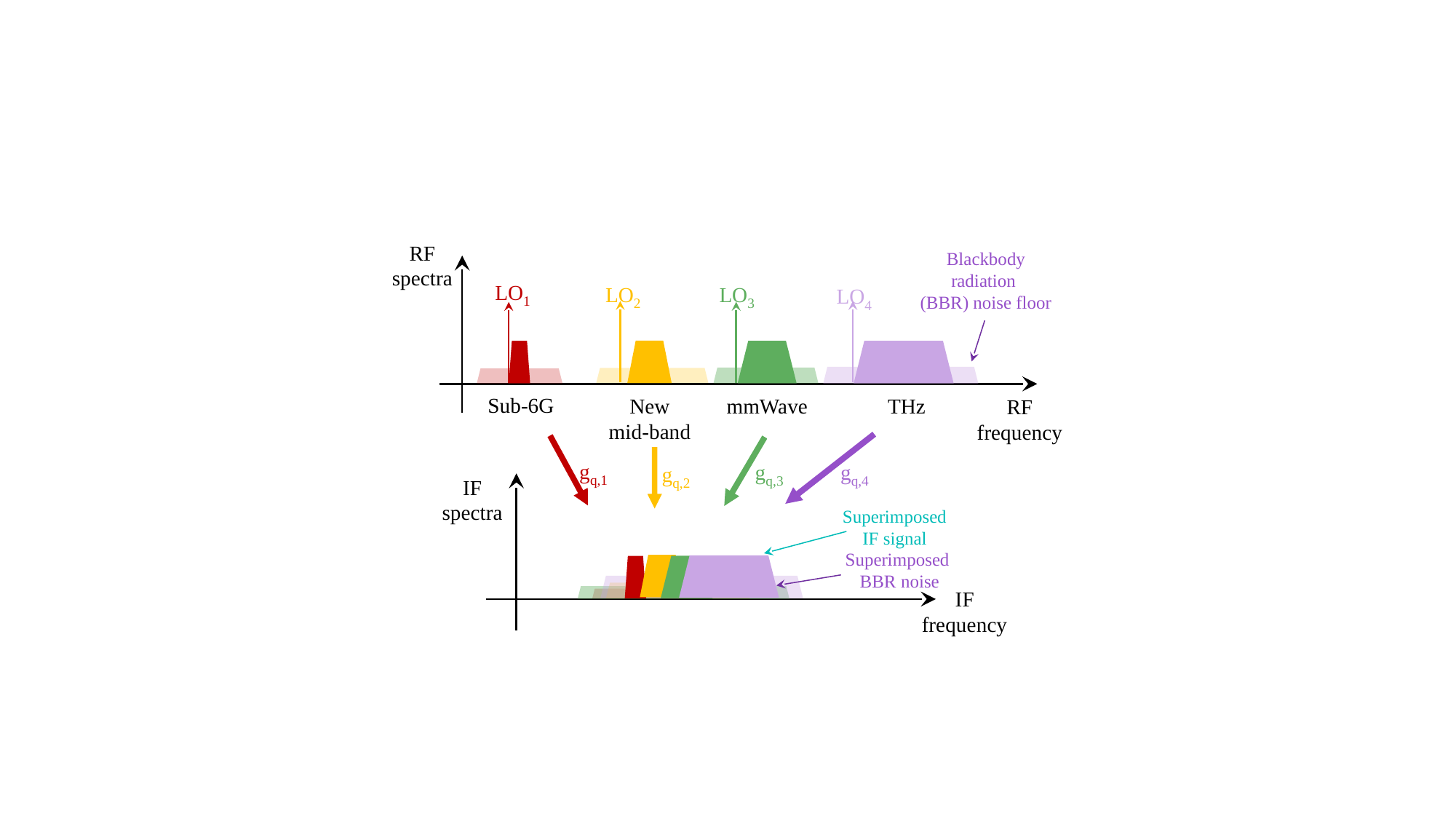

RF
spectra
Blackbody radiation
(BBR) noise floor
LO1
LO2
LO3
LO4

Sub-6G
New mid-band
mmWave
THz
RF frequency

gq,1
gq,4
gq,3
gq,2
IF
spectra
Superimposed
IF signal
Superimposed
 BBR noise

IF frequency